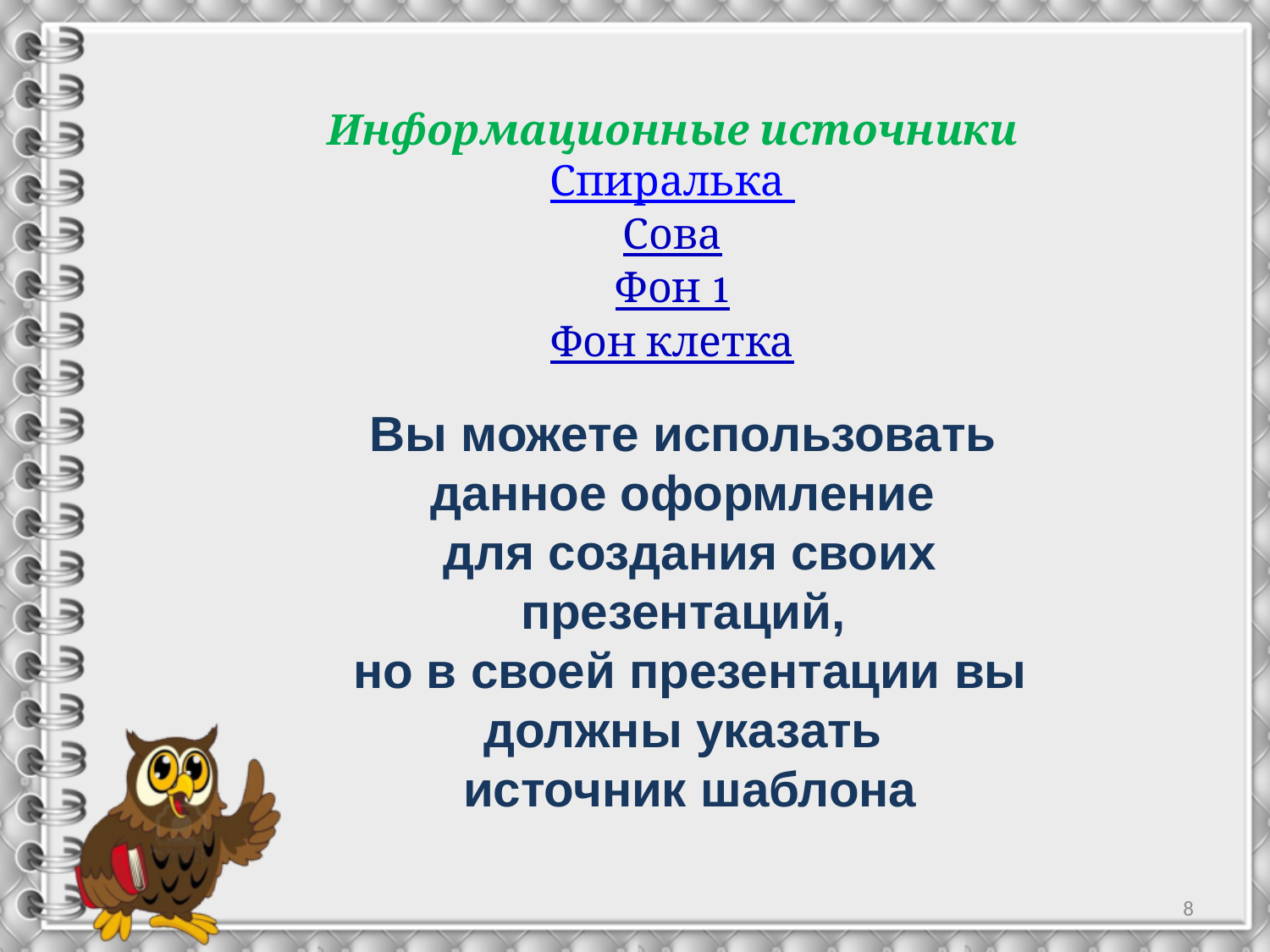

Информационные источники
Спиралька
Сова
Фон 1
Фон клетка
Вы можете использовать
данное оформление
для создания своих презентаций,
но в своей презентации вы должны указать
источник шаблона
8